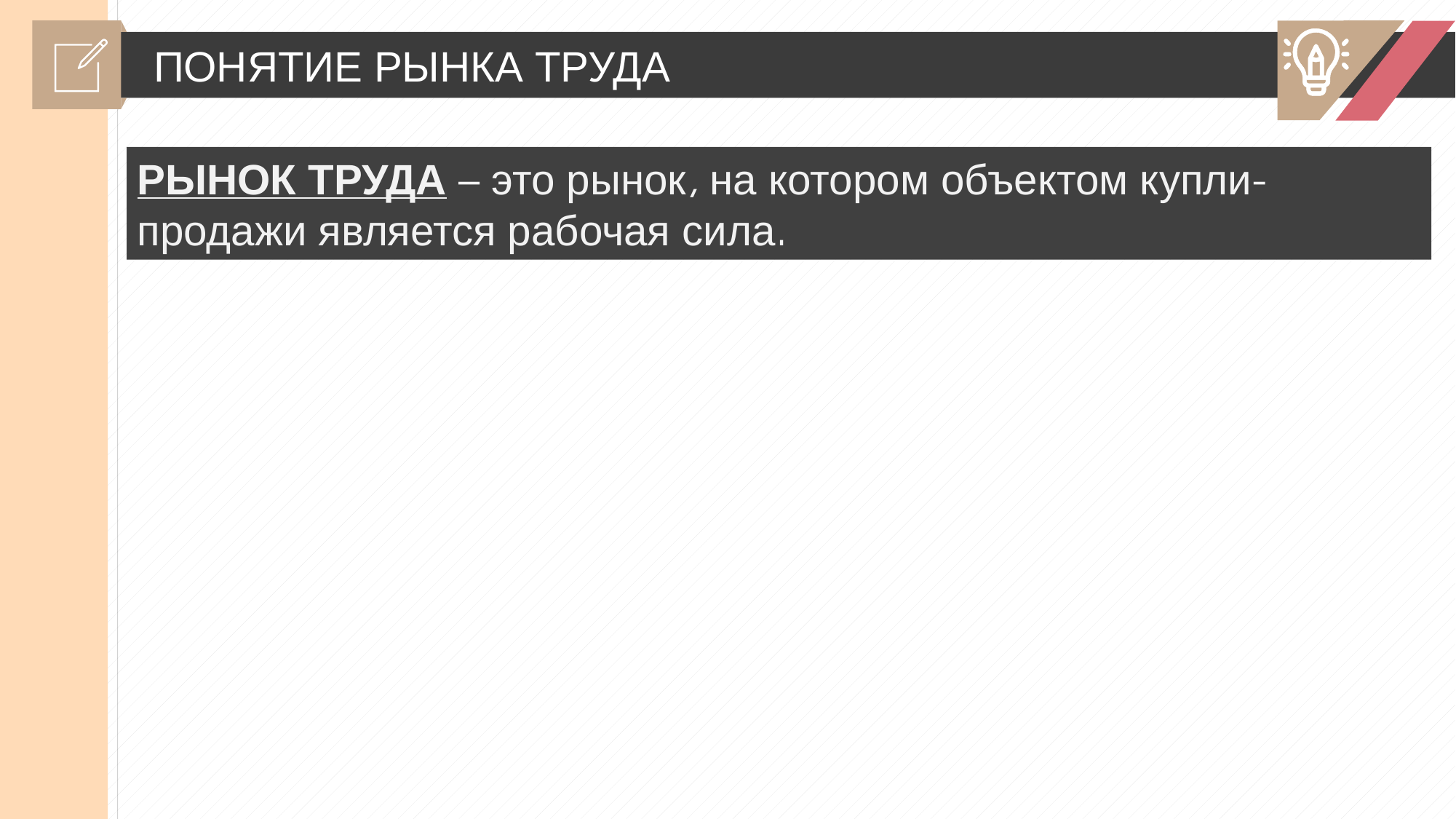

ПОНЯТИЕ РЫНКА ТРУДА

РЫНОК ТРУДА – это рынок, на котором объектом купли-продажи является рабочая сила.